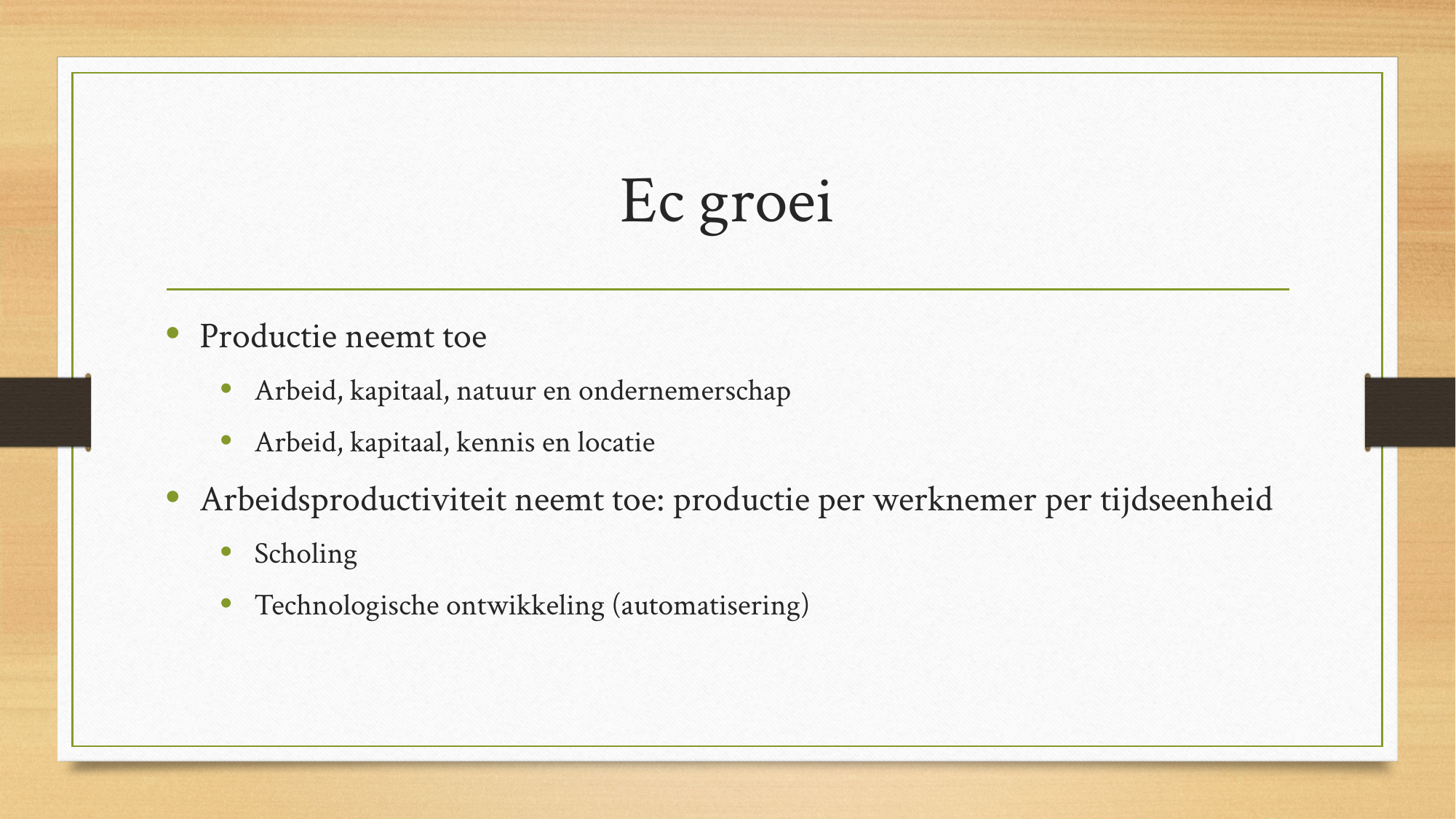

# Ec groei
Productie neemt toe
Arbeid, kapitaal, natuur en ondernemerschap
Arbeid, kapitaal, kennis en locatie
Arbeidsproductiviteit neemt toe: productie per werknemer per tijdseenheid
Scholing
Technologische ontwikkeling (automatisering)